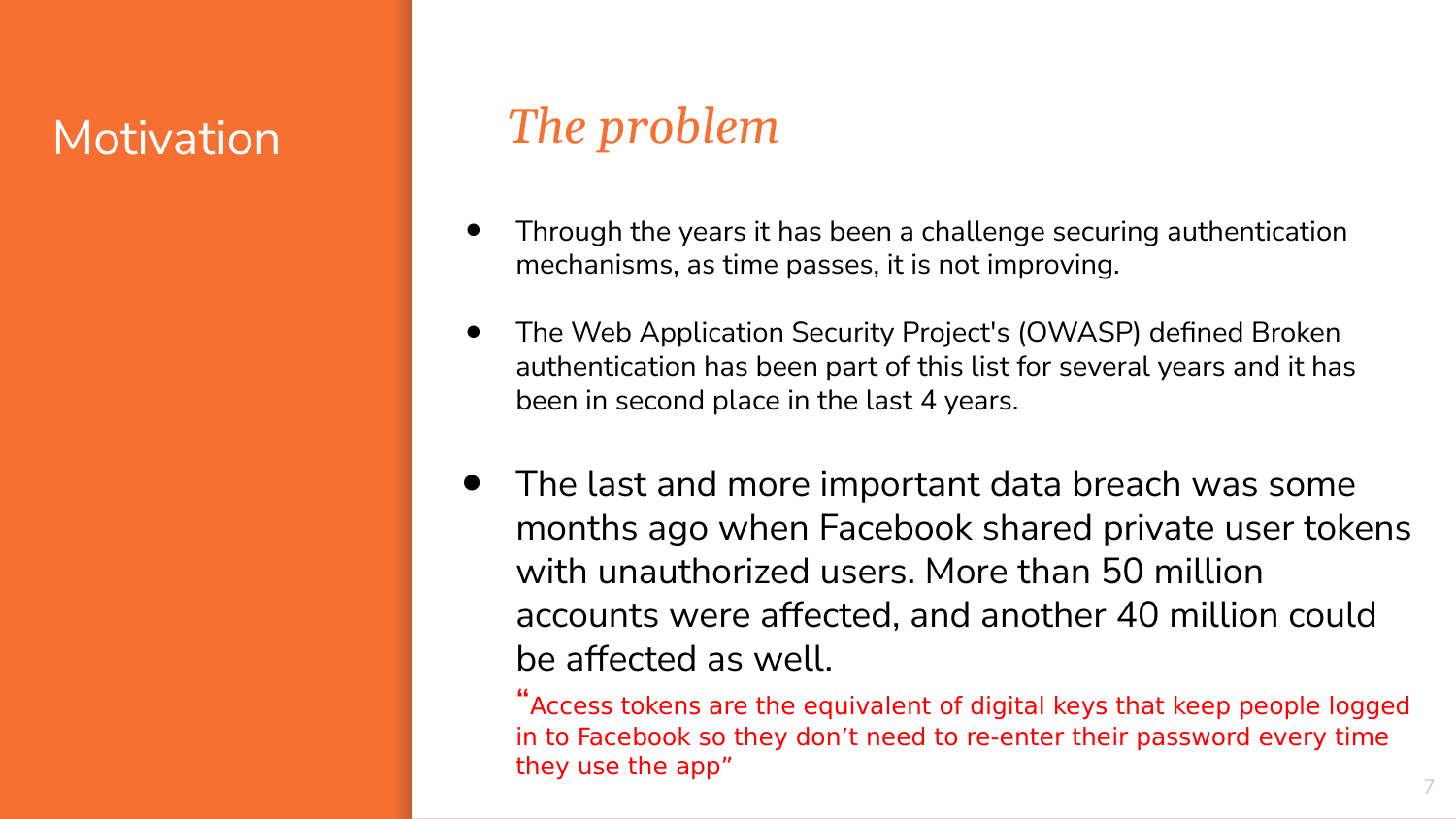

The problem
# Motivation
Through the years it has been a challenge securing authentication mechanisms, as time passes, it is not improving.

The Web Application Security Project's (OWASP) defined Broken authentication has been part of this list for several years and it has been in second place in the last 4 years.

The last and more important data breach was some months ago when Facebook shared private user tokens with unauthorized users. More than 50 million accounts were affected, and another 40 million could be affected as well.
“Access tokens are the equivalent of digital keys that keep people logged in to Facebook so they don’t need to re-enter their password every time they use the app”

7